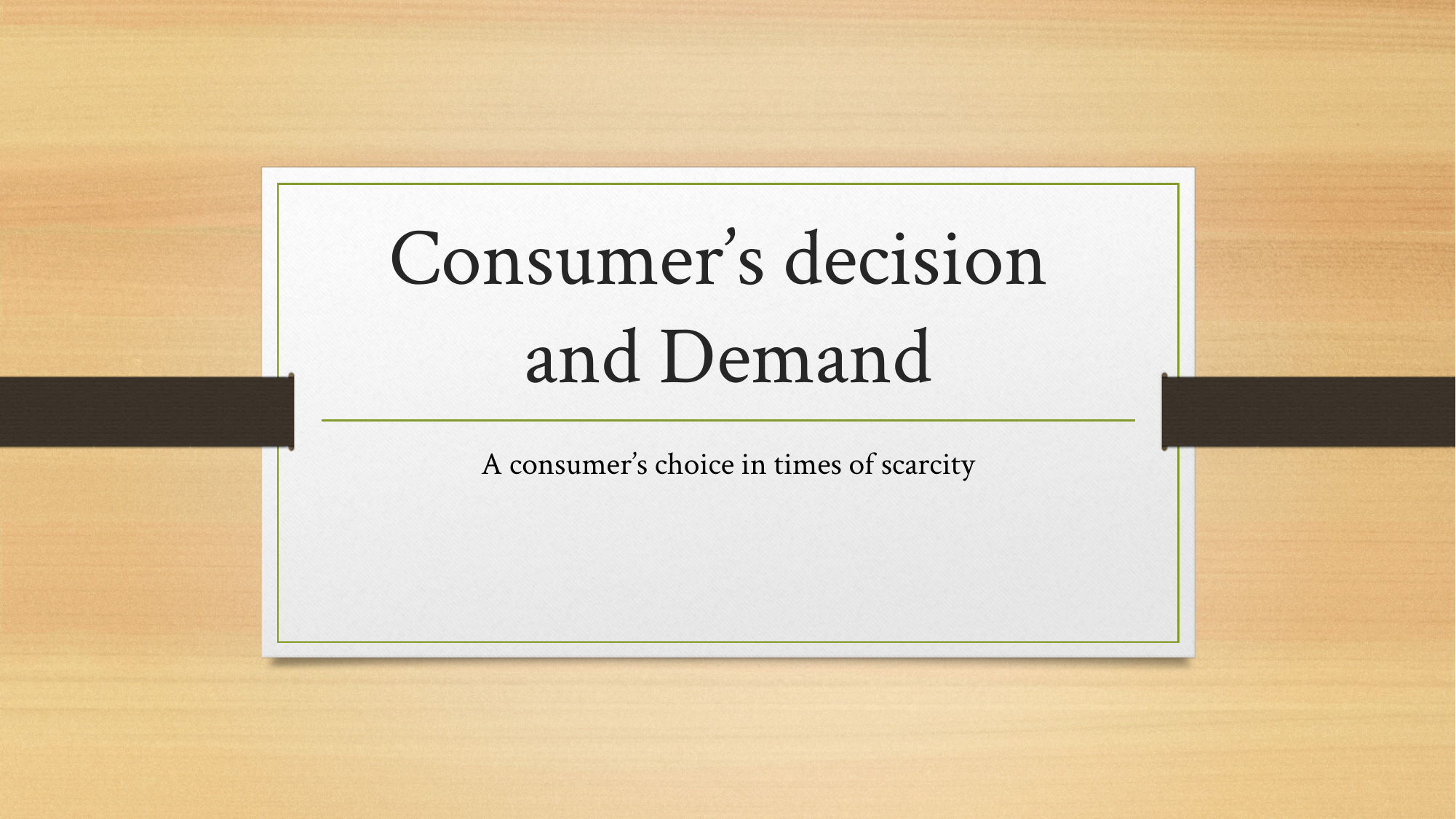

# Consumer’s decision and Demand
A consumer’s choice in times of scarcity